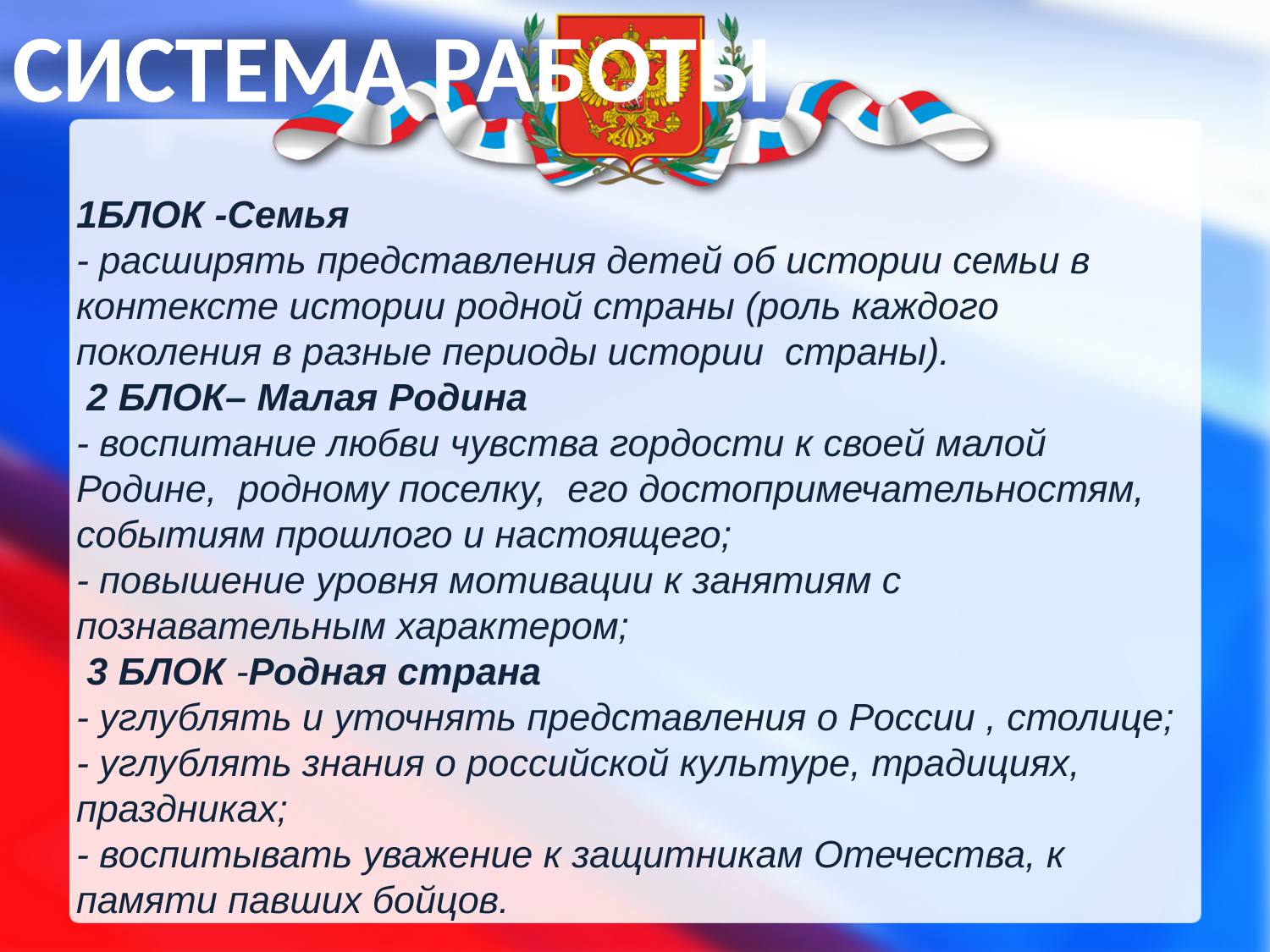

СИСТЕМА РАБОТЫ
# 1БЛОК -Семья - расширять представления детей об истории семьи в контексте истории родной страны (роль каждого поколения в разные периоды истории  страны). 2 БЛОК– Малая Родина - воспитание любви чувства гордости к своей малой Родине,  родному поселку,  его достопримечательностям, событиям прошлого и настоящего; - повышение уровня мотивации к занятиям с познавательным характером; 3 БЛОК -Родная страна - углублять и уточнять представления о России , столице; - углублять знания о российской культуре, традициях, праздниках; - воспитывать уважение к защитникам Отечества, к памяти павших бойцов.